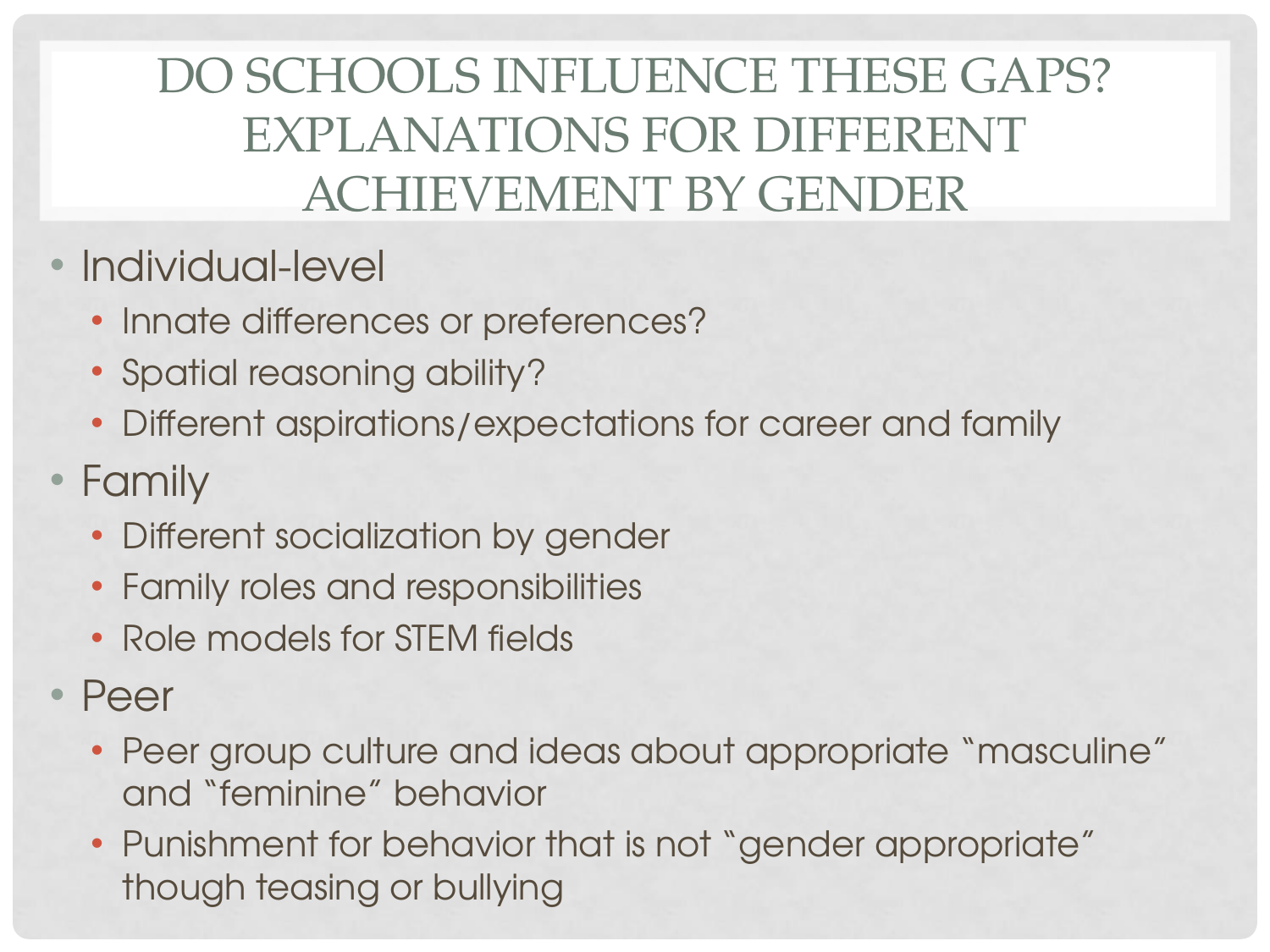

# DO SCHOOLS INFLUENCE THESE GAPS? EXPLANATIONS FOR DIFFERENT ACHIEVEMENT BY GENDER
Individual-level
Innate differences or preferences?
Spatial reasoning ability?
Different aspirations/expectations for career and family
Family
Different socialization by gender
Family roles and responsibilities
Role models for STEM fields
Peer
Peer group culture and ideas about appropriate “masculine” and “feminine” behavior
Punishment for behavior that is not “gender appropriate” though teasing or bullying